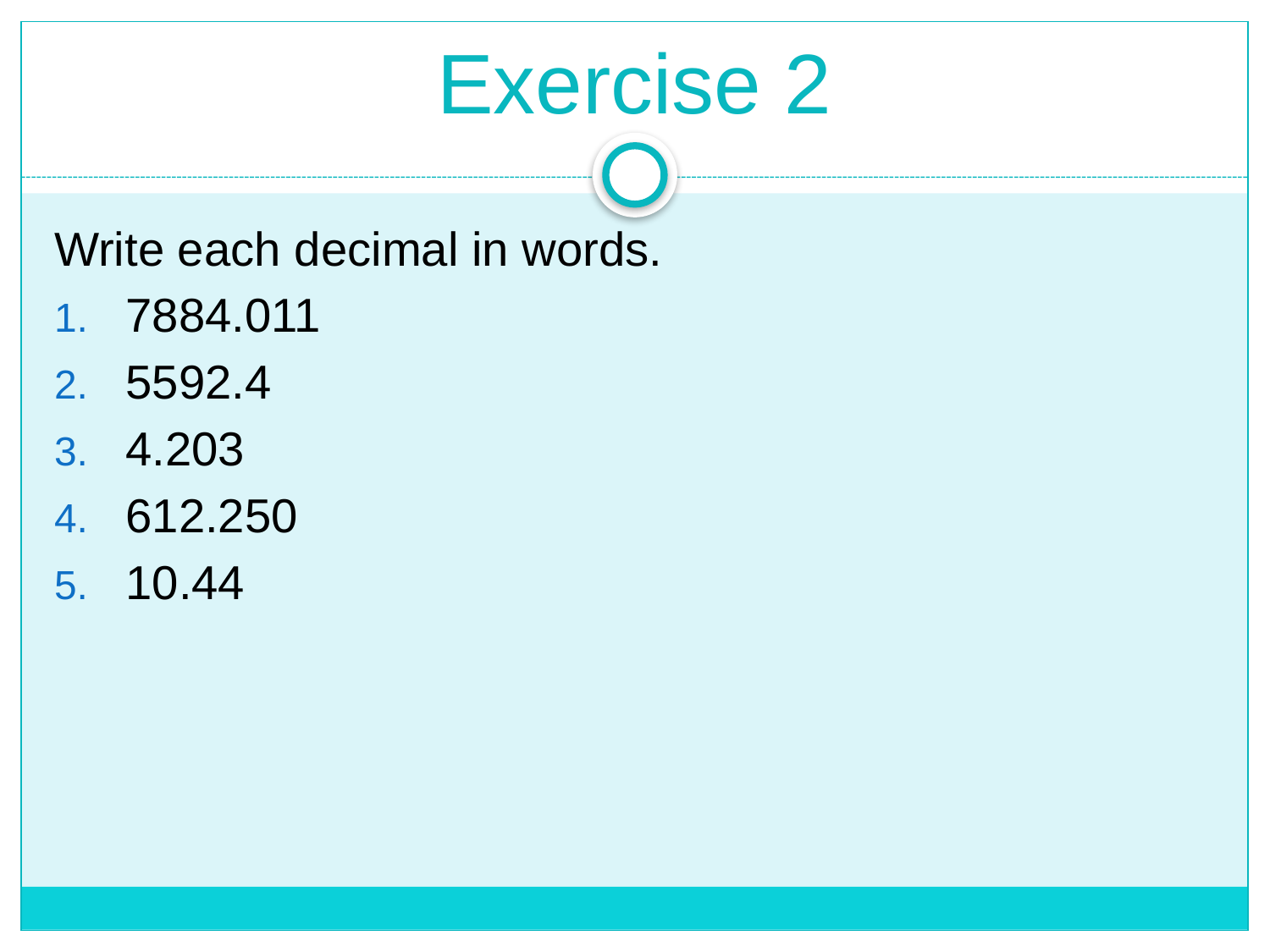

# Exercise 2
Write each decimal in words.
7884.011
5592.4
4.203
612.250
10.44